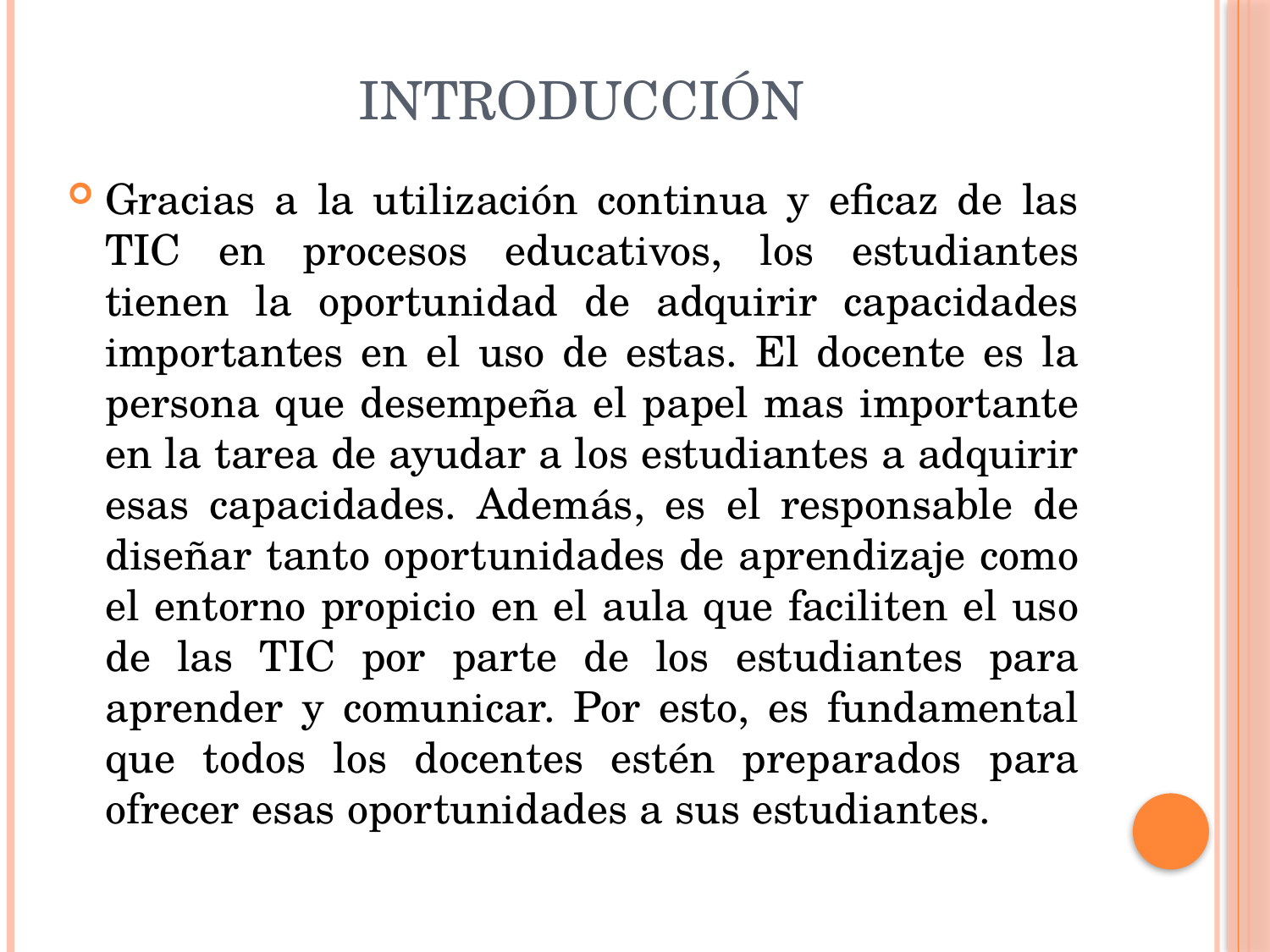

# INTRODUCCIÓN
Gracias a la utilización continua y eficaz de las TIC en procesos educativos, los estudiantes tienen la oportunidad de adquirir capacidades importantes en el uso de estas. El docente es la persona que desempeña el papel mas importante en la tarea de ayudar a los estudiantes a adquirir esas capacidades. Además, es el responsable de diseñar tanto oportunidades de aprendizaje como el entorno propicio en el aula que faciliten el uso de las TIC por parte de los estudiantes para aprender y comunicar. Por esto, es fundamental que todos los docentes estén preparados para ofrecer esas oportunidades a sus estudiantes.